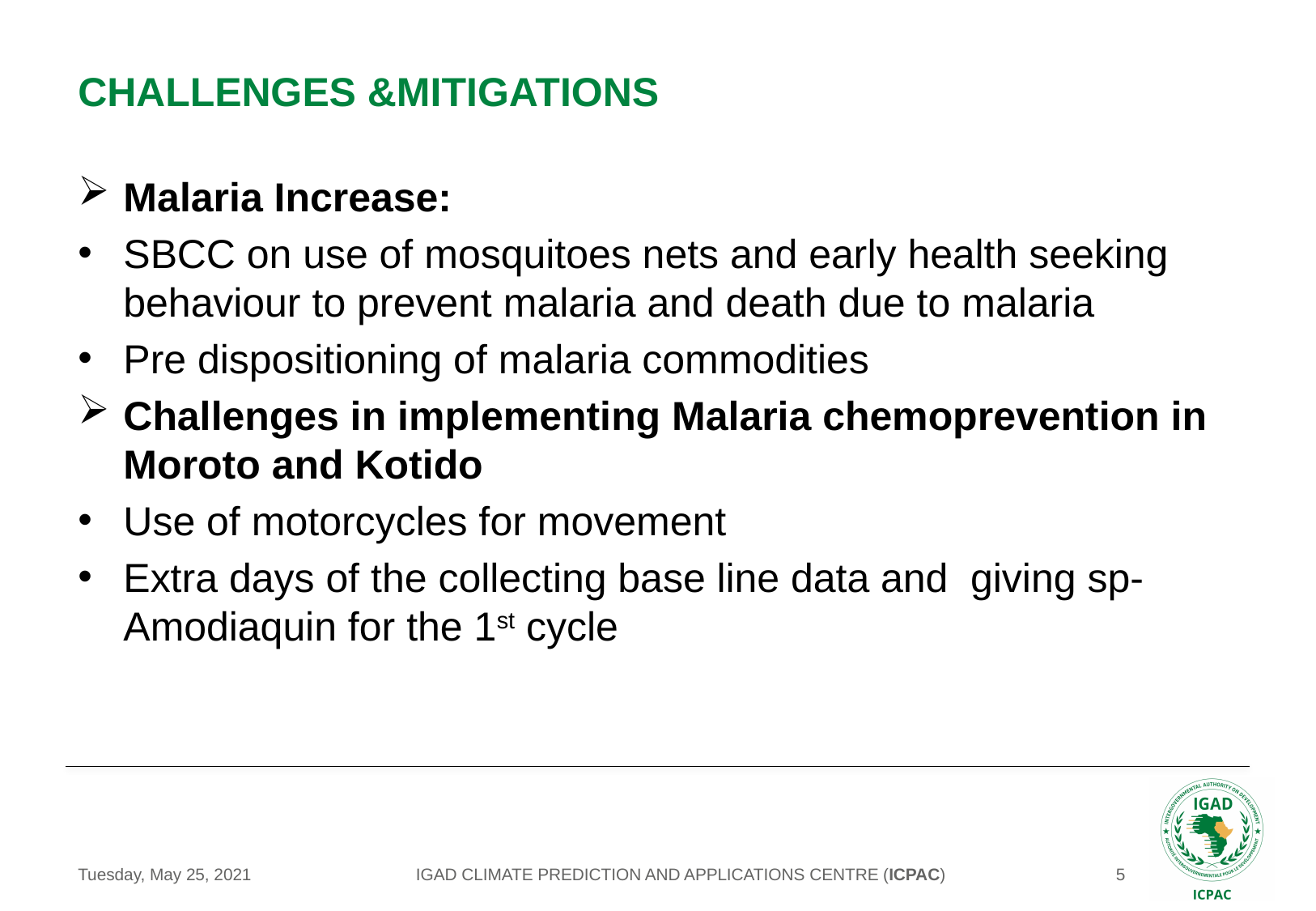

# Challenges &MITIGATIONS
Malaria Increase:
SBCC on use of mosquitoes nets and early health seeking behaviour to prevent malaria and death due to malaria
Pre dispositioning of malaria commodities
Challenges in implementing Malaria chemoprevention in Moroto and Kotido
Use of motorcycles for movement
Extra days of the collecting base line data and  giving sp- Amodiaquin for the 1st cycle

IGAD CLIMATE PREDICTION AND APPLICATIONS CENTRE (ICPAC)
Tuesday, May 25, 2021
5